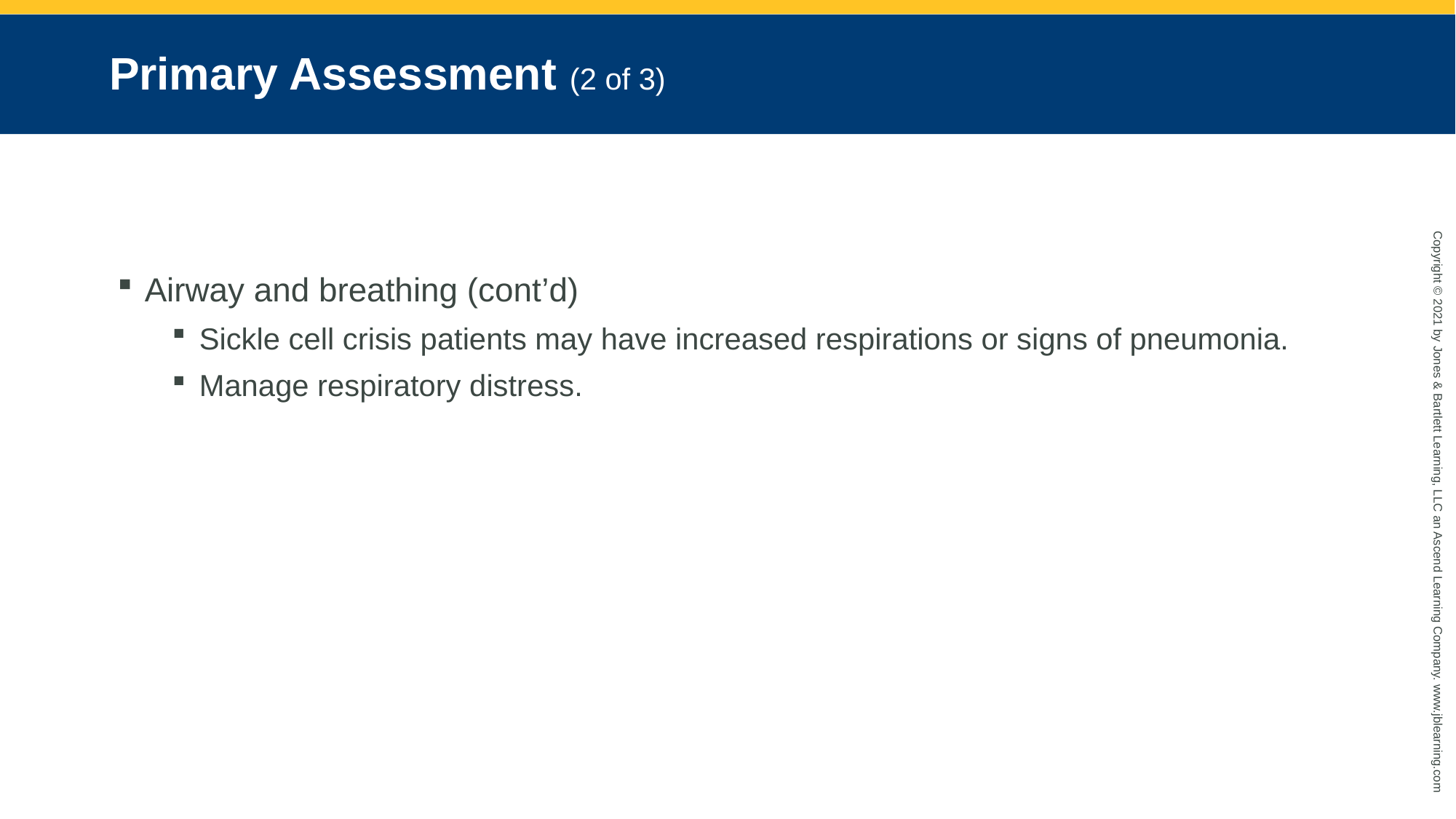

# Primary Assessment (2 of 3)
Airway and breathing (cont’d)
Sickle cell crisis patients may have increased respirations or signs of pneumonia.
Manage respiratory distress.